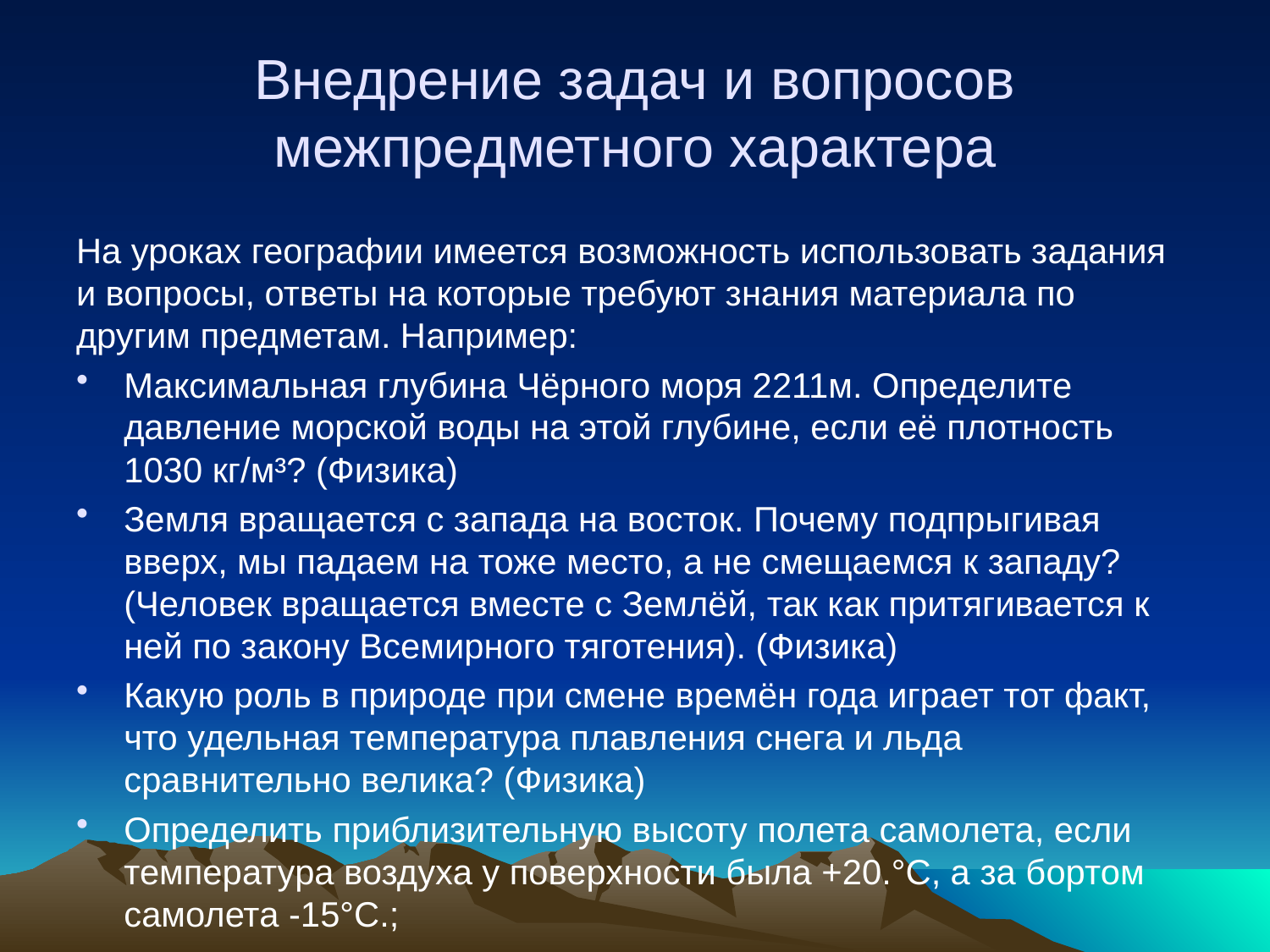

# Внедрение задач и вопросов межпредметного характера
На уроках географии имеется возможность использовать задания и вопросы, ответы на которые требуют знания материала по другим предметам. Например:
Максимальная глубина Чёрного моря 2211м. Определите давление морской воды на этой глубине, если её плотность 1030 кг/м³? (Физика)
Земля вращается с запада на восток. Почему подпрыгивая вверх, мы падаем на тоже место, а не смещаемся к западу? (Человек вращается вместе с Землёй, так как притягивается к ней по закону Всемирного тяготения). (Физика)
Какую роль в природе при смене времён года играет тот факт, что удельная температура плавления снега и льда сравнительно велика? (Физика)
Определить приблизительную высоту полета самолета, если температура воздуха у поверхности была +20.°С, а за бортом самолета -15°С.;
Измерив атмосферное давление у подножия горы, альпинисты поднялись на вершину. Определите высоту горы, если разность давление у подножия и на вершине составила 200 мм ртутного столба.